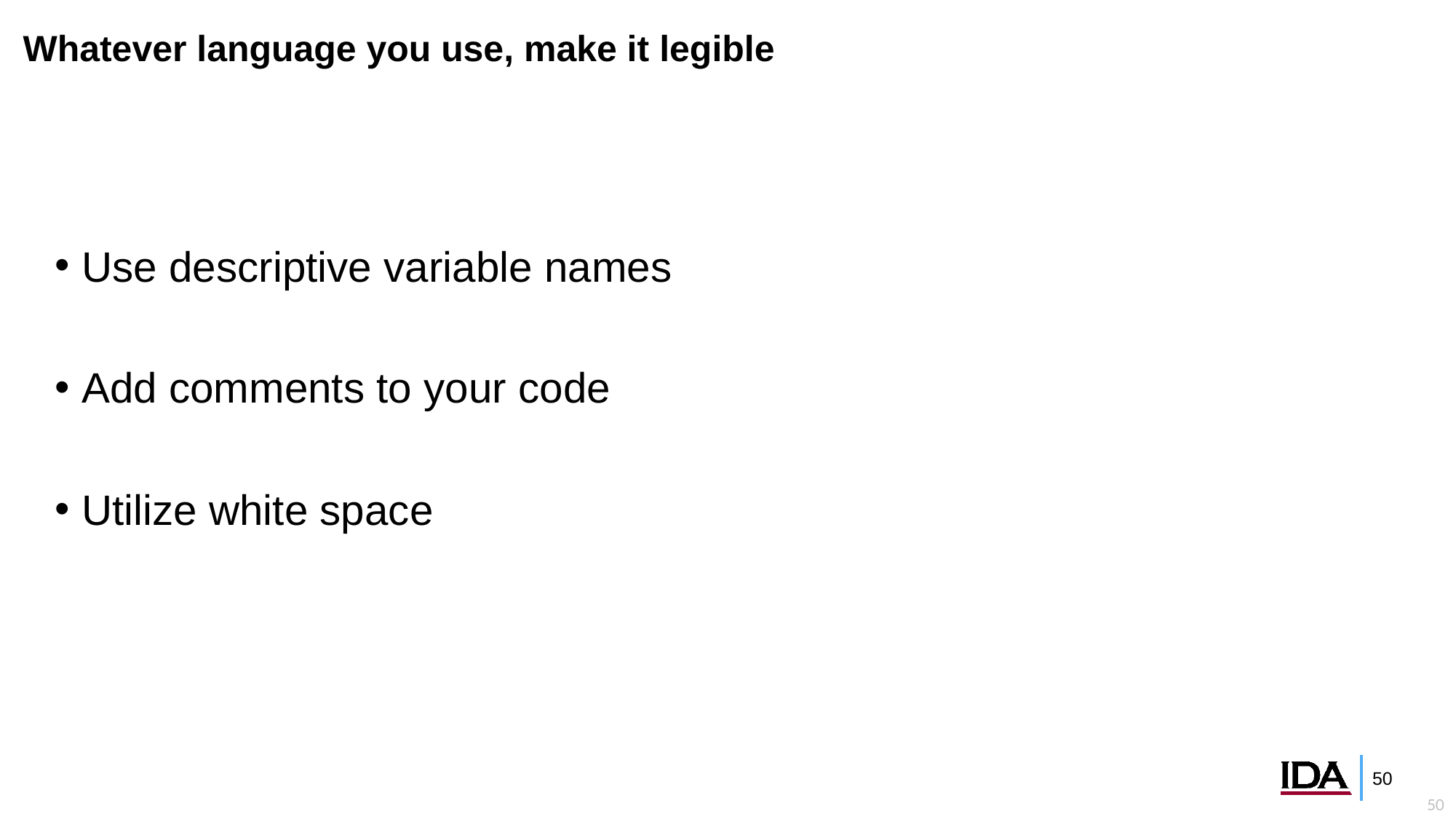

# Whatever language you use, make it legible
Use descriptive variable names

Add comments to your code

Utilize white space
50